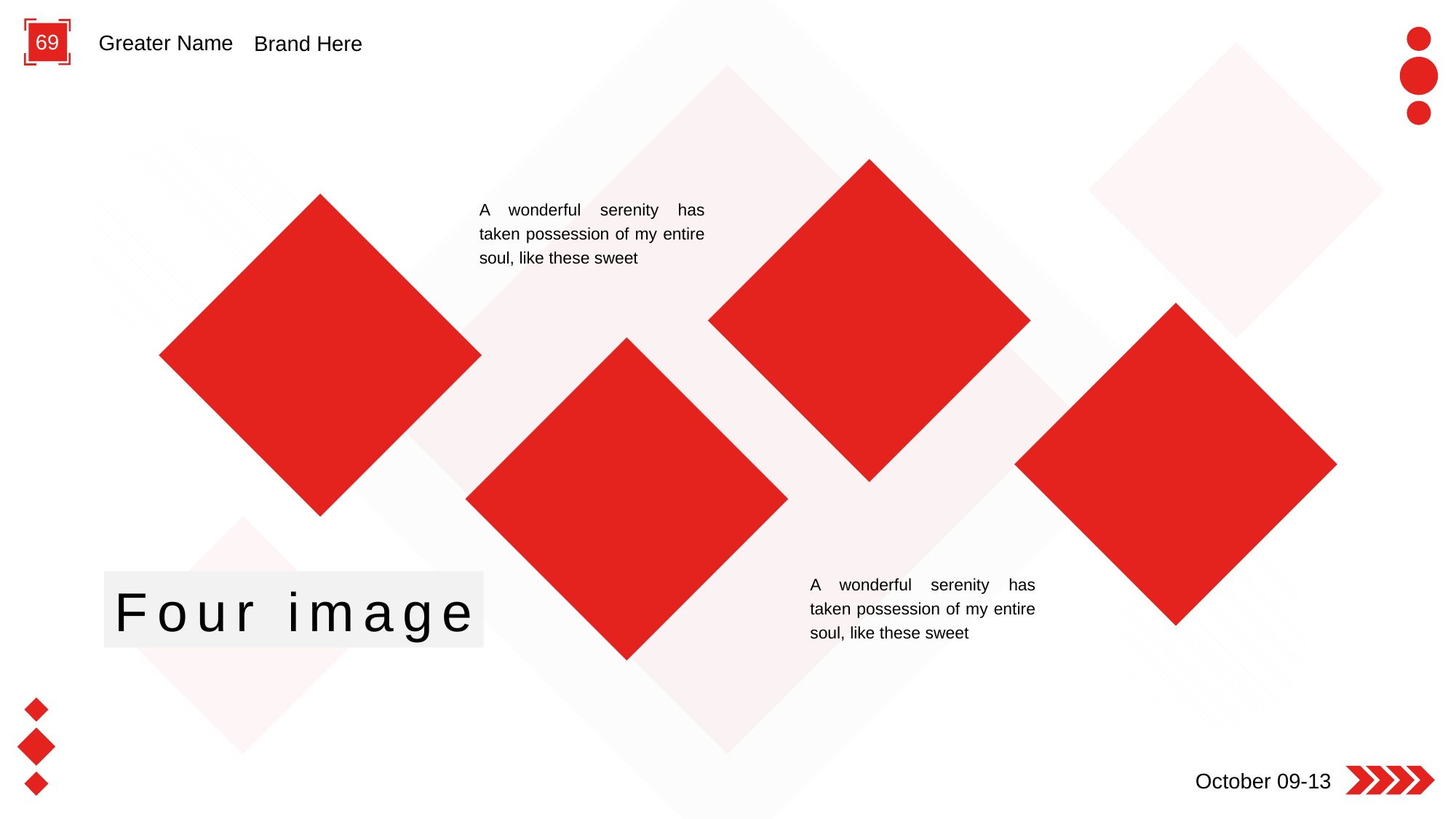

69
Greater Name
Brand Here

A wonderful serenity has taken possession of my entire soul, like these sweet

A wonderful serenity has taken possession of my entire soul, like these sweet
Four image

October 09-13